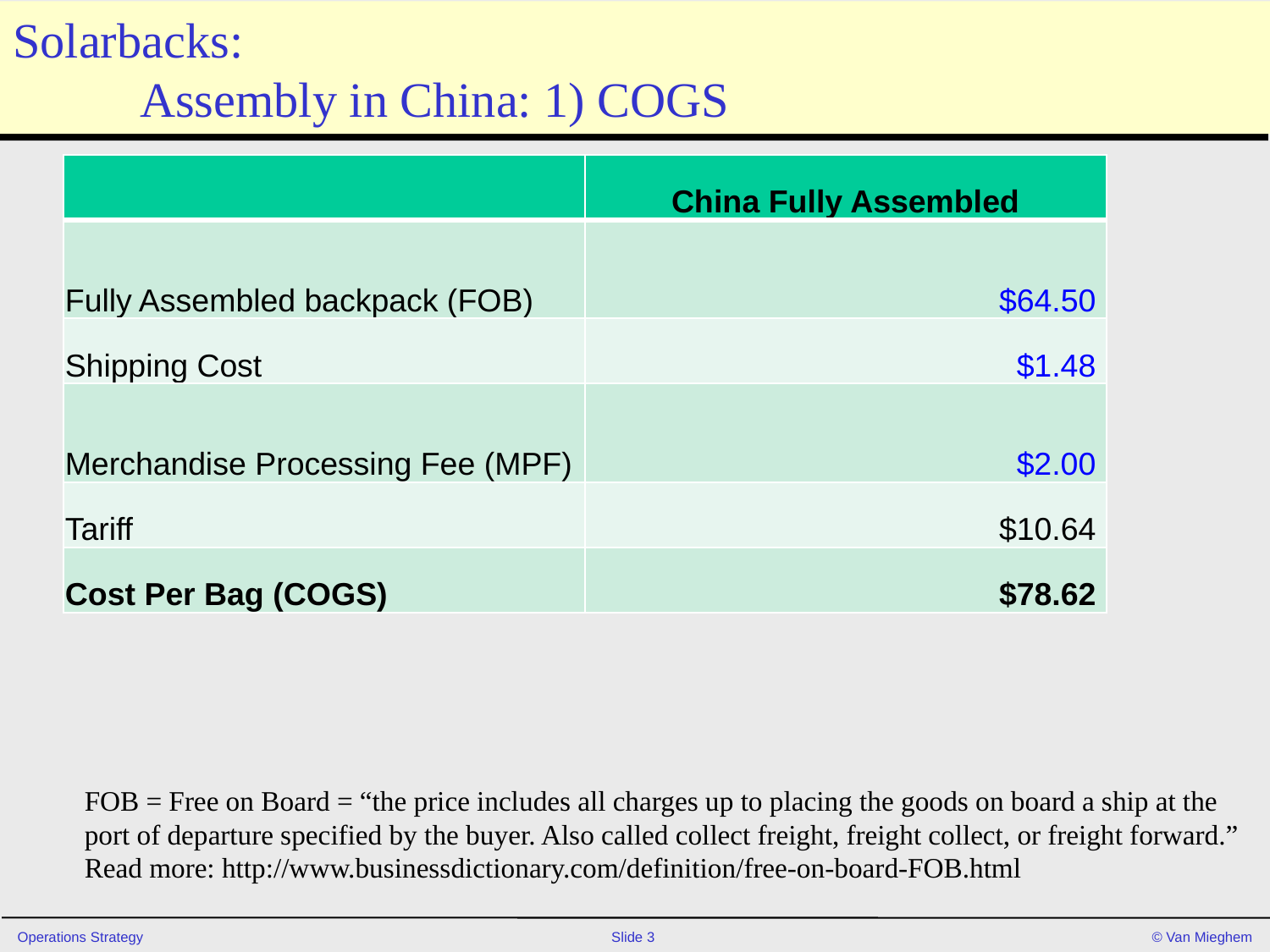

# Solarbacks: Assembly in China: 1) COGS
|  | China Fully Assembled |
| --- | --- |
| Fully Assembled backpack (FOB) | $64.50 |
| Shipping Cost | $1.48 |
| Merchandise Processing Fee (MPF) | $2.00 |
| Tariff | $10.64 |
| Cost Per Bag (COGS) | $78.62 |
FOB = Free on Board = “the price includes all charges up to placing the goods on board a ship at the
port of departure specified by the buyer. Also called collect freight, freight collect, or freight forward.”
Read more: http://www.businessdictionary.com/definition/free-on-board-FOB.html